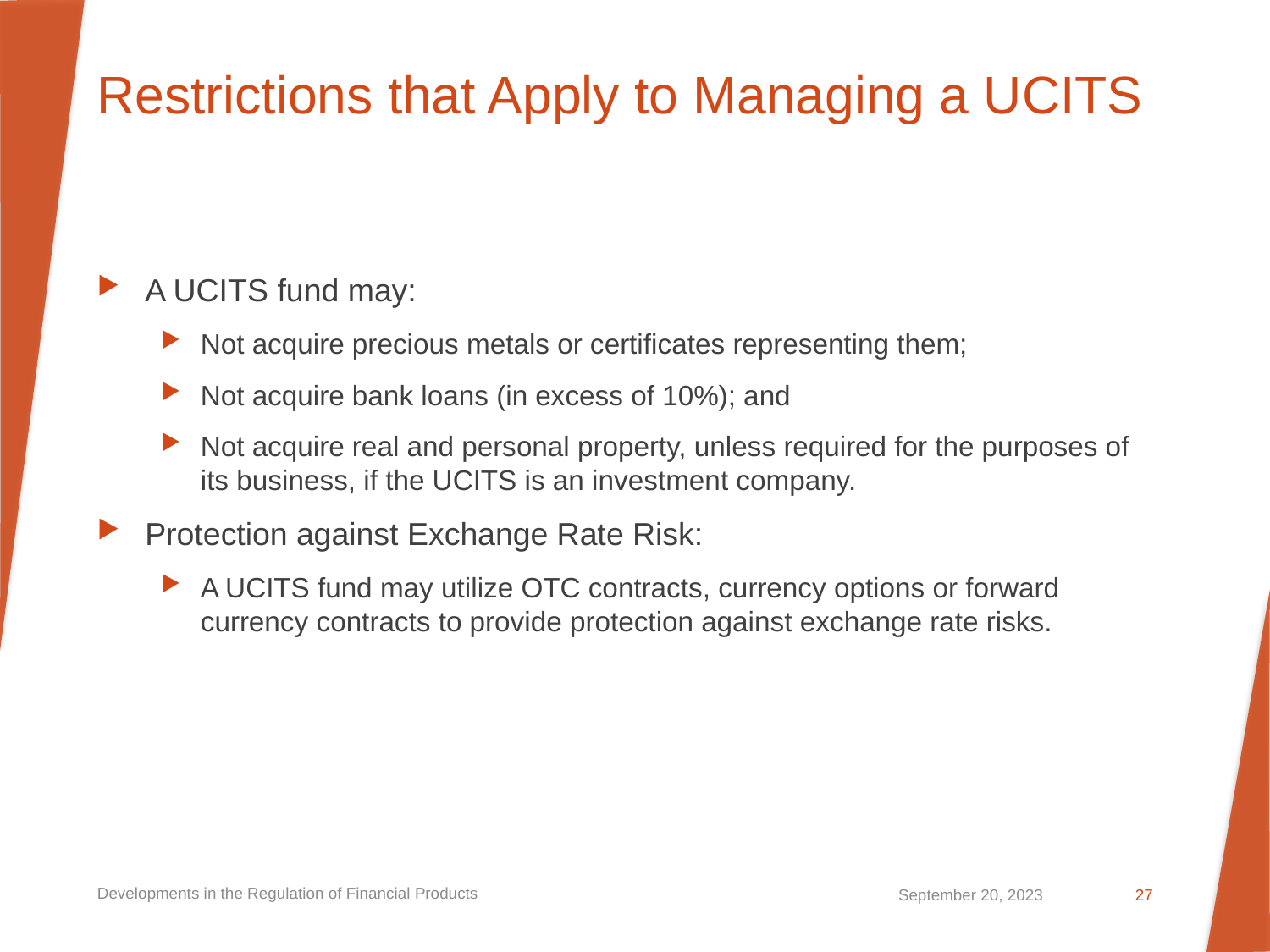

# Restrictions that Apply to Managing a UCITS
A UCITS fund may:
Not acquire precious metals or certificates representing them;
Not acquire bank loans (in excess of 10%); and
Not acquire real and personal property, unless required for the purposes of its business, if the UCITS is an investment company.
Protection against Exchange Rate Risk:
A UCITS fund may utilize OTC contracts, currency options or forward currency contracts to provide protection against exchange rate risks.

Developments in the Regulation of Financial Products
September 20, 2023
27